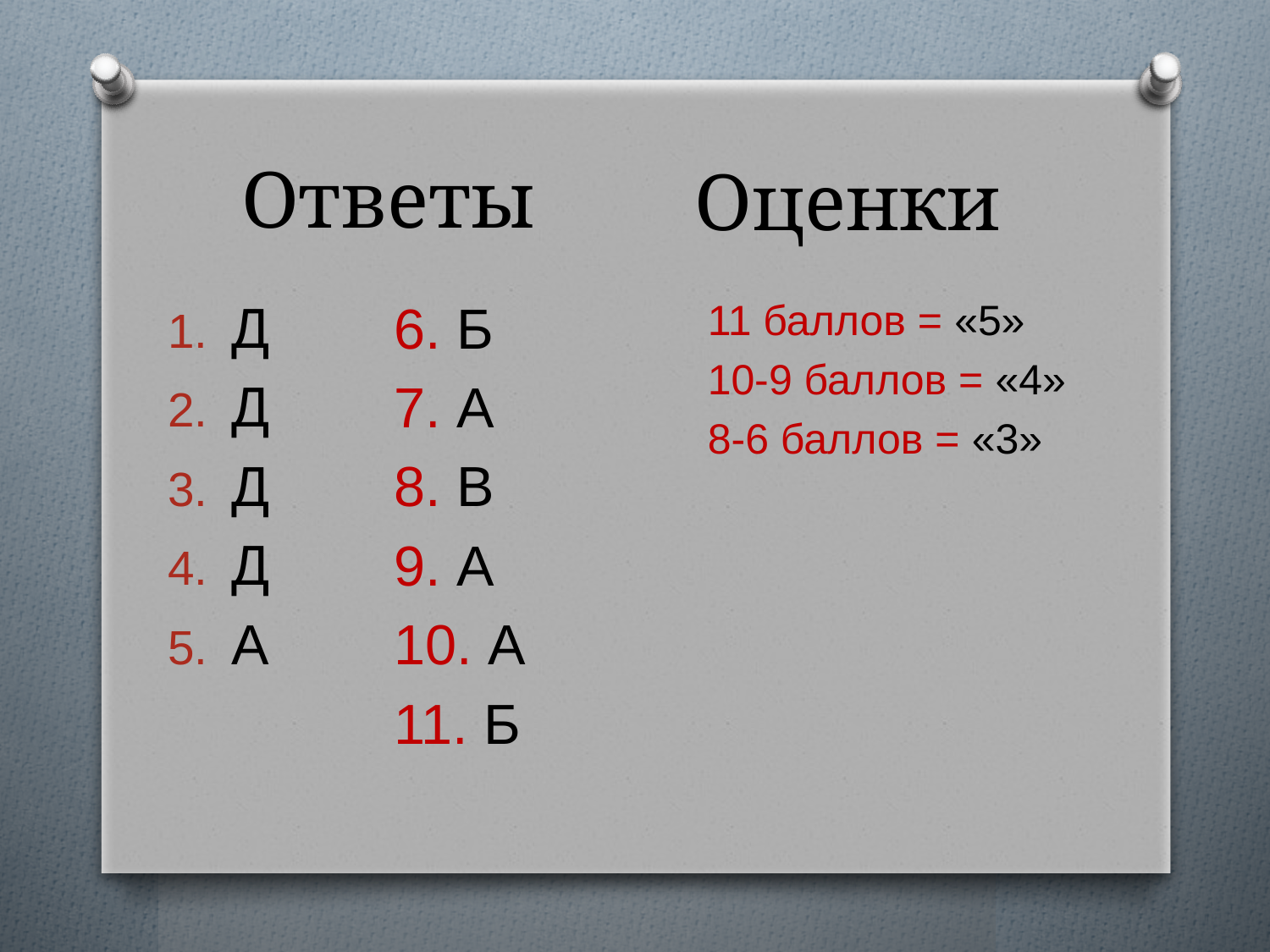

# Ответы
Оценки
Д
Д
Д
Д
А

6. Б
7. А
8. В
9. А
10. А
11. Б

11 баллов = «5»
10-9 баллов = «4»
8-6 баллов = «3»